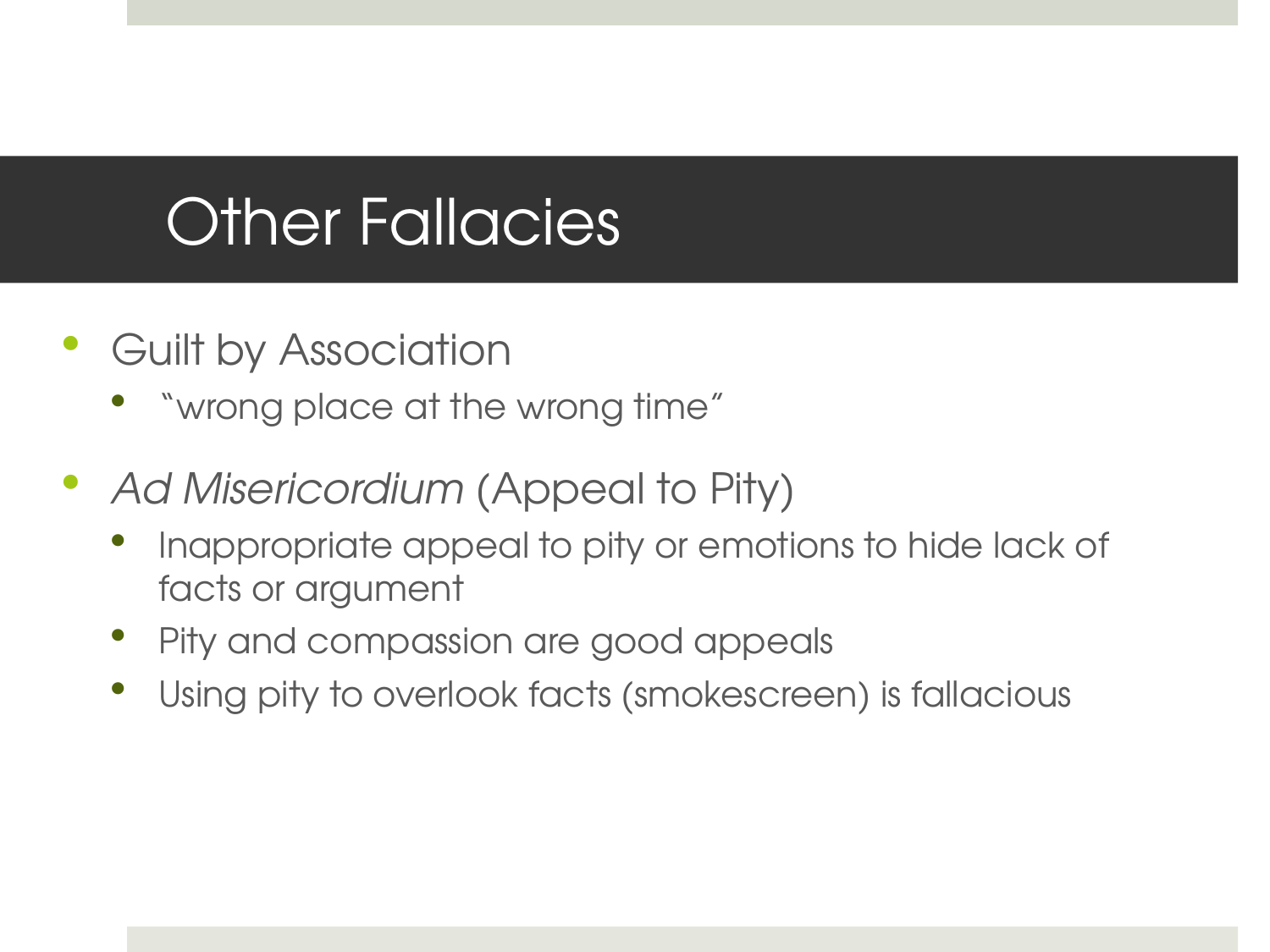

# Other Fallacies
Guilt by Association
“wrong place at the wrong time”
Ad Misericordium (Appeal to Pity)
Inappropriate appeal to pity or emotions to hide lack of facts or argument
Pity and compassion are good appeals
Using pity to overlook facts (smokescreen) is fallacious